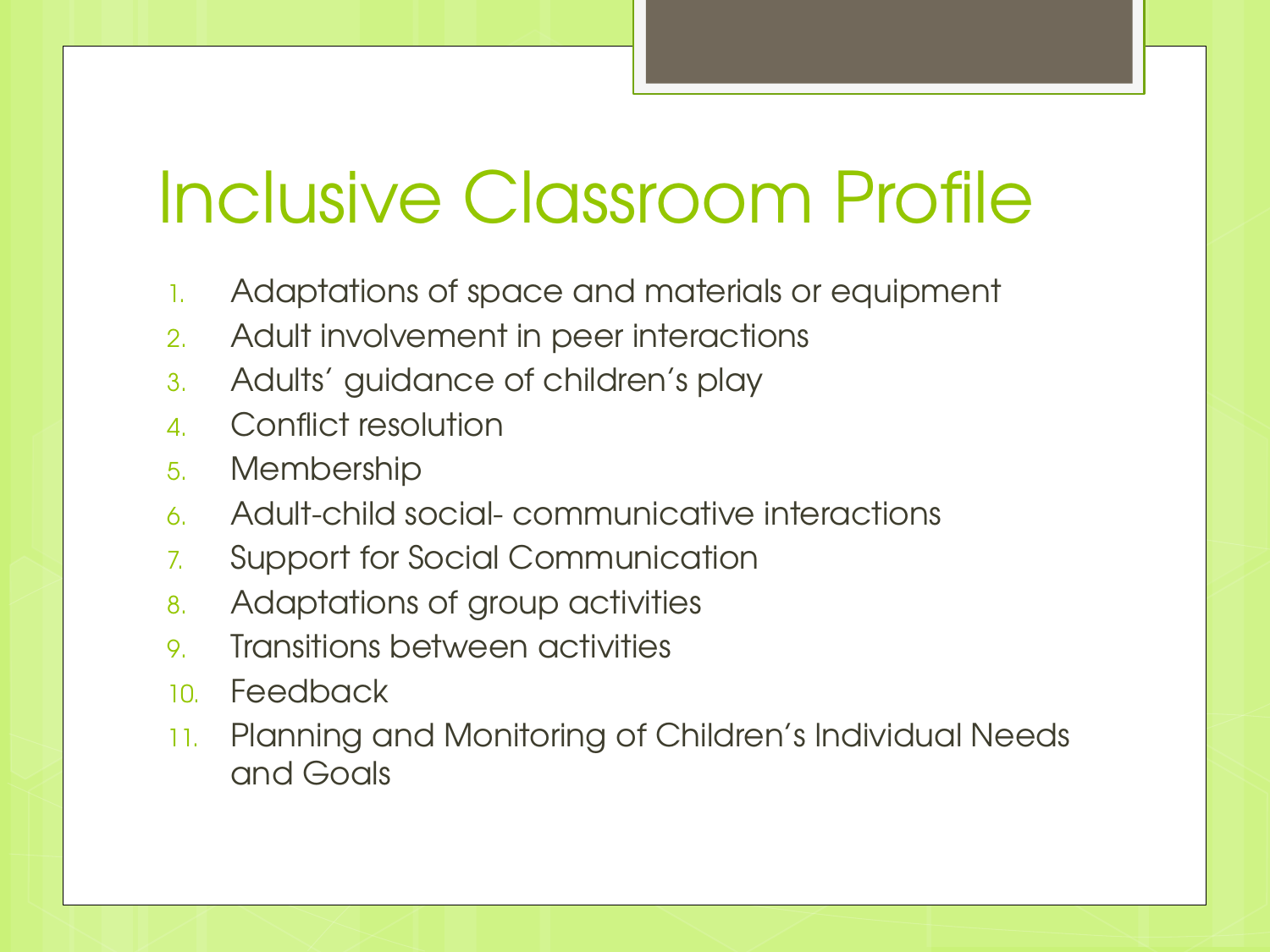

# Inclusive Classroom Profile
Adaptations of space and materials or equipment
Adult involvement in peer interactions
Adults’ guidance of children’s play
Conflict resolution
Membership
Adult-child social- communicative interactions
Support for Social Communication
Adaptations of group activities
Transitions between activities
Feedback
Planning and Monitoring of Children’s Individual Needs and Goals